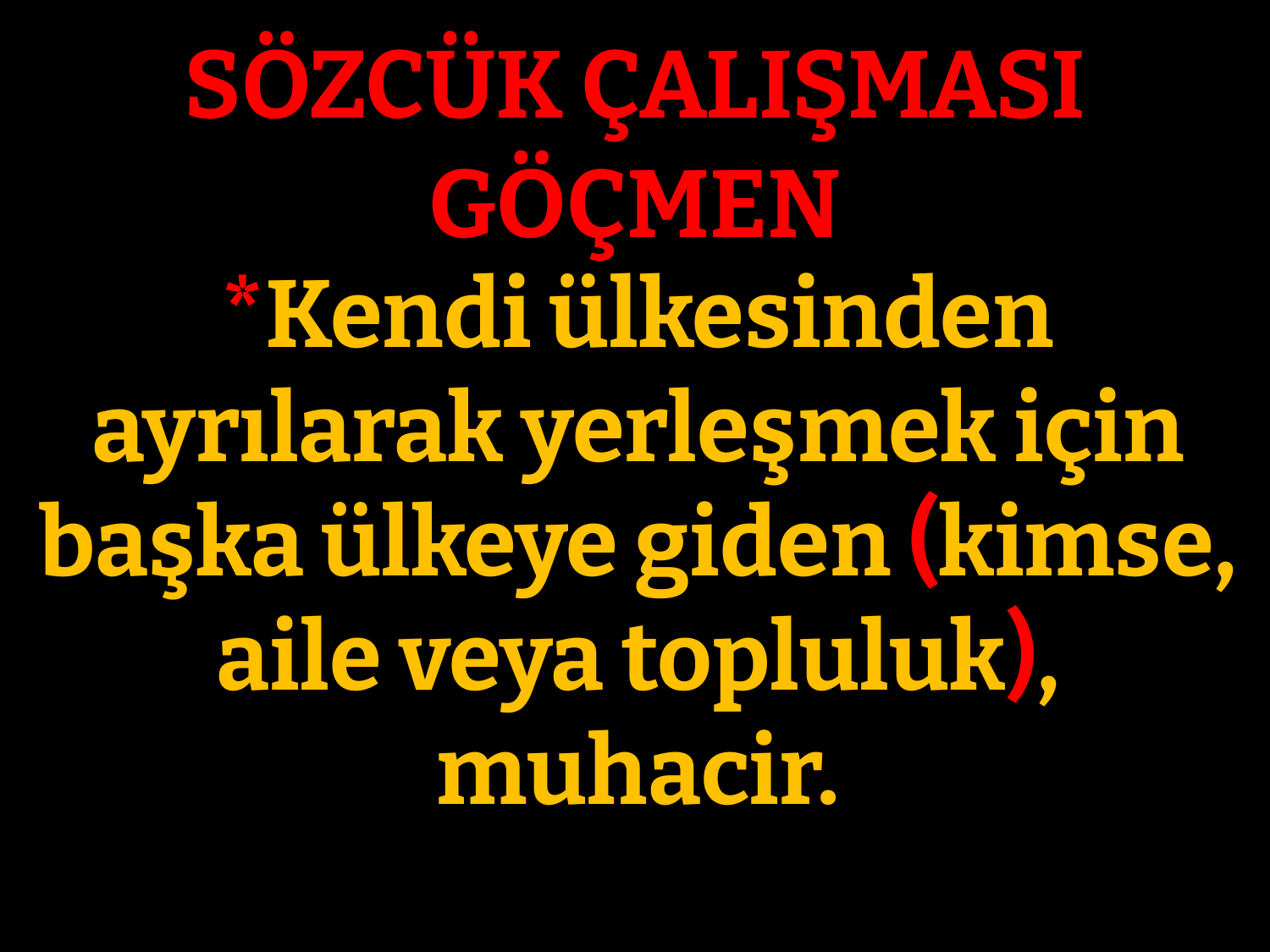

SÖZCÜK ÇALIŞMASI
GÖÇMEN
*Kendi ülkesinden ayrılarak yerleşmek için başka ülkeye giden (kimse, aile veya topluluk), muhacir.